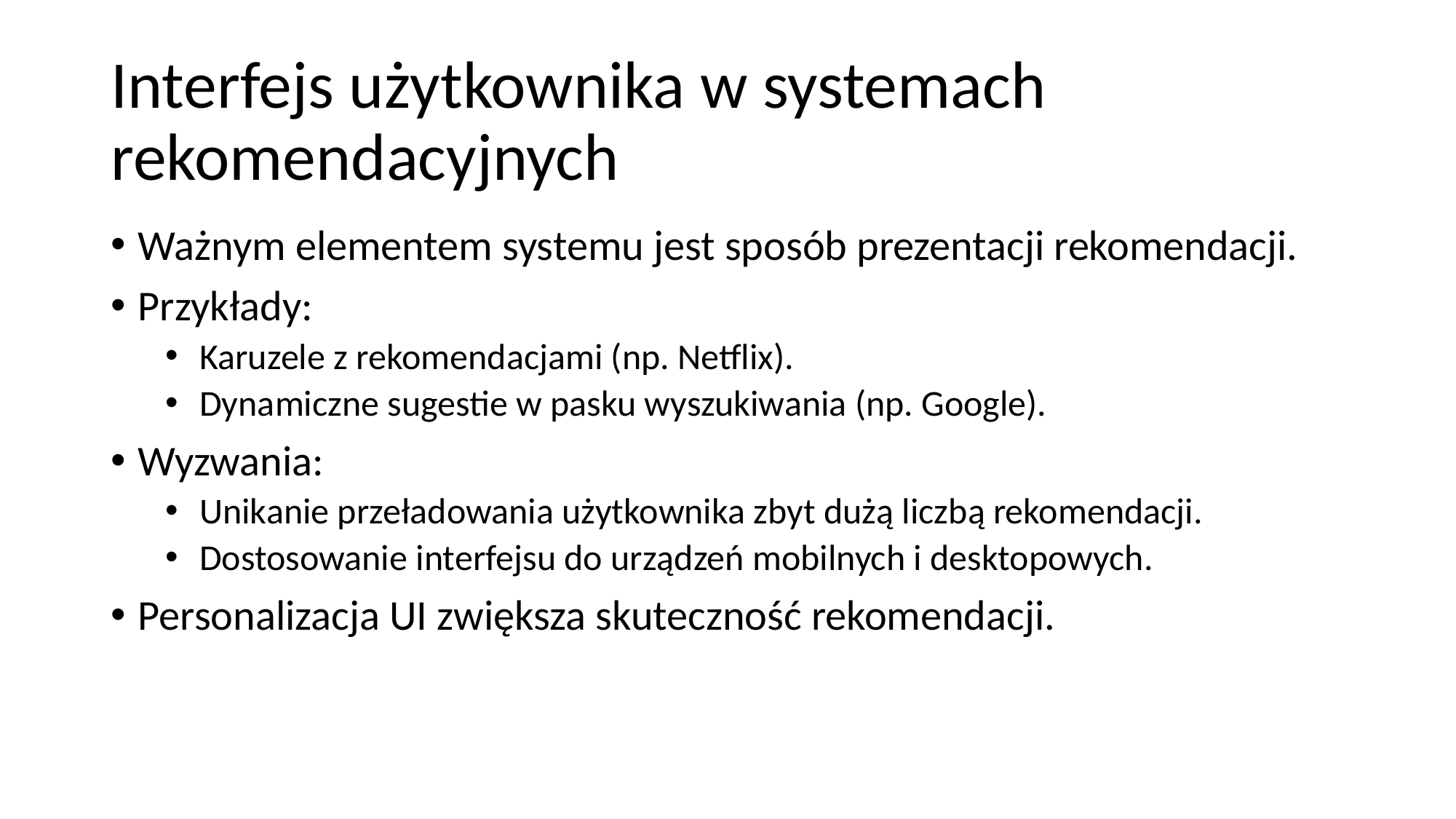

# Interfejs użytkownika w systemach rekomendacyjnych
Ważnym elementem systemu jest sposób prezentacji rekomendacji.
Przykłady:
Karuzele z rekomendacjami (np. Netflix).
Dynamiczne sugestie w pasku wyszukiwania (np. Google).
Wyzwania:
Unikanie przeładowania użytkownika zbyt dużą liczbą rekomendacji.
Dostosowanie interfejsu do urządzeń mobilnych i desktopowych.
Personalizacja UI zwiększa skuteczność rekomendacji.